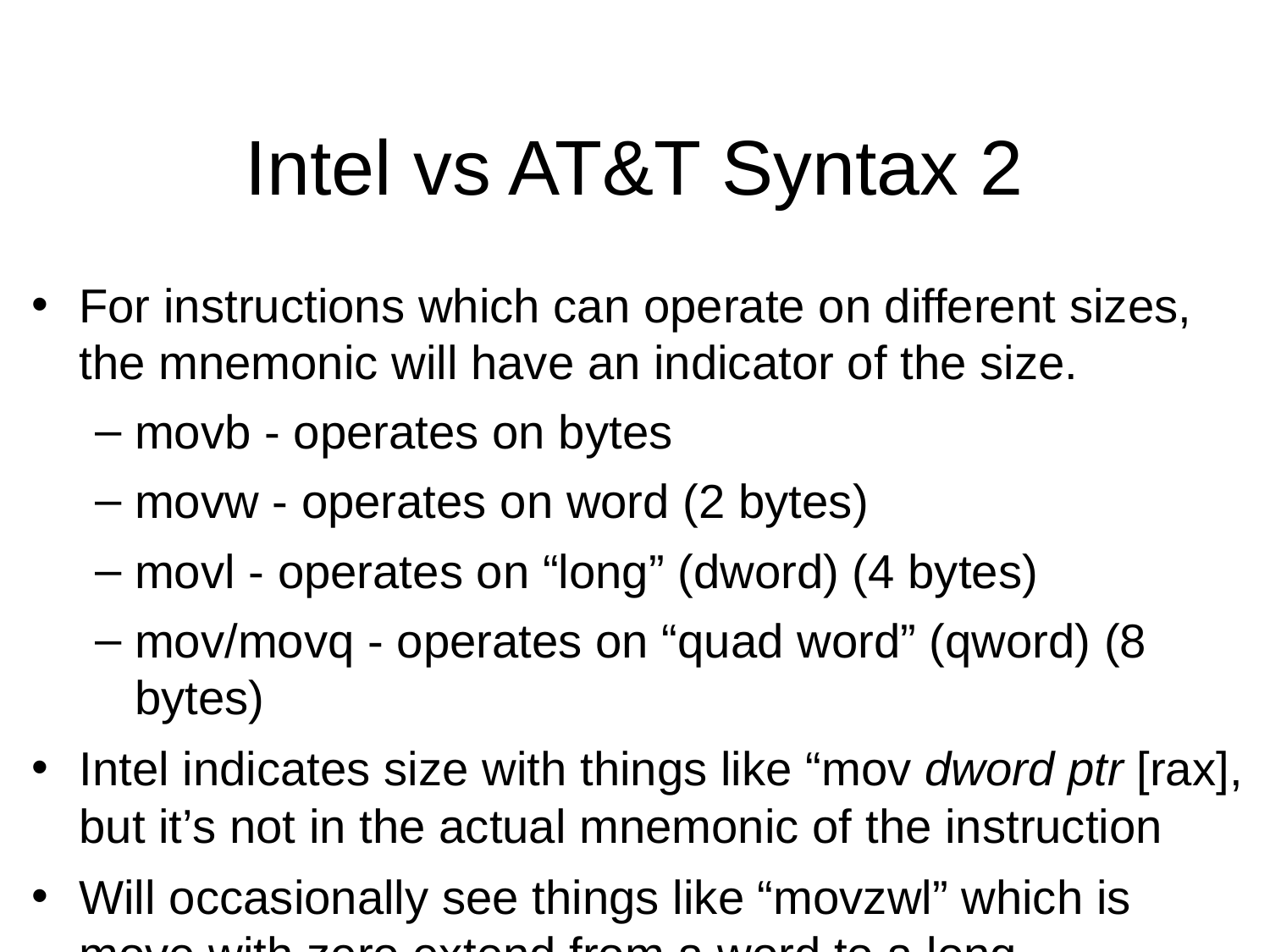

Intel vs AT&T Syntax 2
For instructions which can operate on different sizes, the mnemonic will have an indicator of the size.
movb - operates on bytes
movw - operates on word (2 bytes)
movl - operates on “long” (dword) (4 bytes)
mov/movq - operates on “quad word” (qword) (8 bytes)
Intel indicates size with things like “mov dword ptr [rax], but it’s not in the actual mnemonic of the instruction
Will occasionally see things like “movzwl” which is move with zero extend from a word to a long